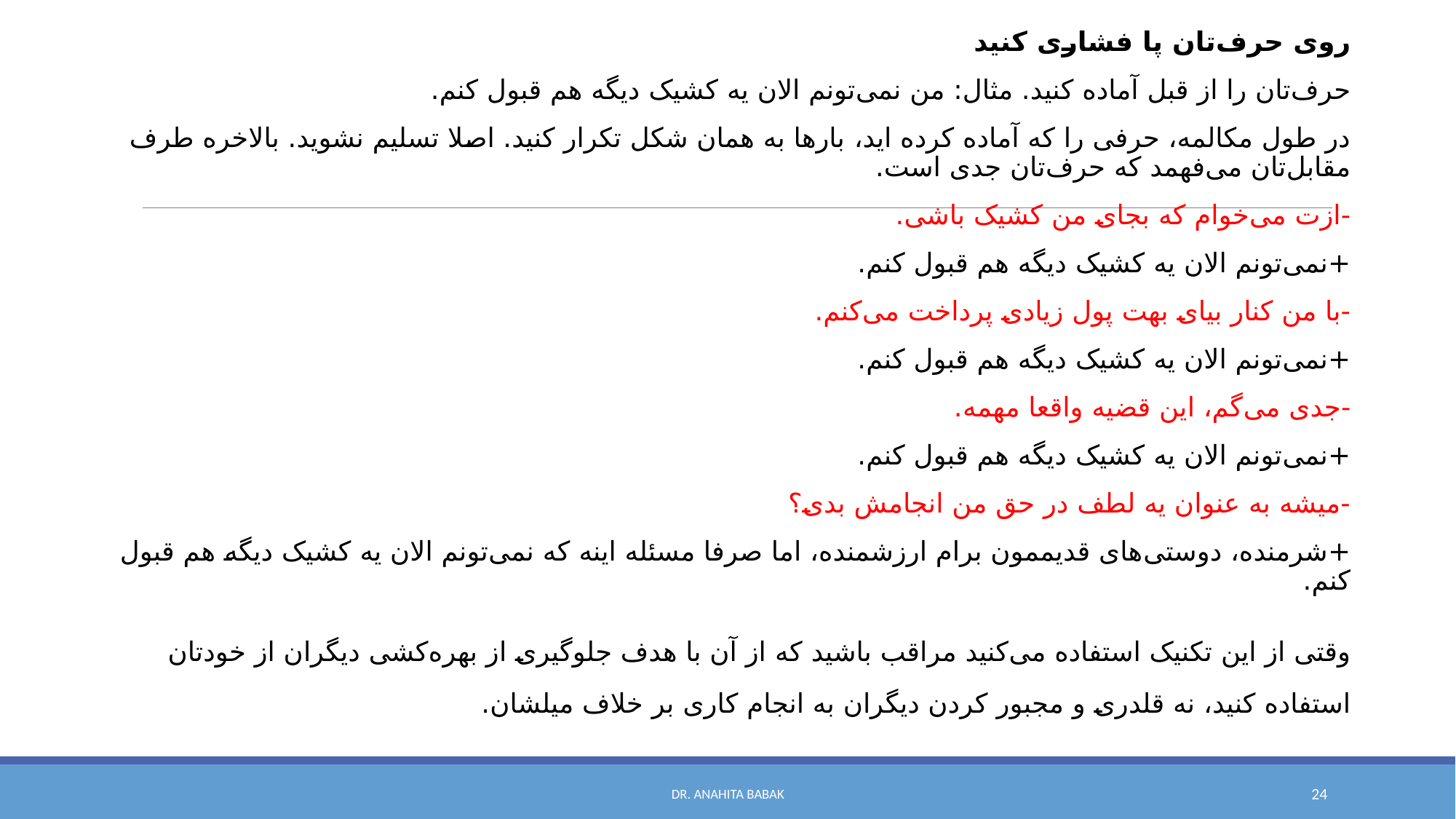

روی حرف‌تان پا فشاری کنید
حرف‌تان را از قبل آماده کنید. مثال:‌ من نمی‌تونم الان یه کشیک دیگه هم قبول کنم.
در طول مکالمه، حرفی را که آماده کرده اید،‌ بارها به همان شکل تکرار کنید. اصلا تسلیم نشوید. بالاخره طرف مقابل‌تان می‌فهمد که حرف‌تان جدی است.
-ازت می‌خوام که بجای من کشیک باشی.
+نمی‌تونم الان یه کشیک دیگه هم قبول کنم.
-با من کنار بیای بهت پول زیادی پرداخت می‌کنم.
+نمی‌تونم الان یه کشیک دیگه هم قبول کنم.
-جدی می‌گم، این قضیه واقعا مهمه.
+نمی‌تونم الان یه کشیک دیگه هم قبول کنم.
-میشه به عنوان یه لطف در حق من انجامش بدی؟
+شرمنده، دوستی‌های قدیممون برام ارزشمنده، اما صرفا مسئله اینه که نمی‌تونم الان یه کشیک دیگه هم قبول کنم.
وقتی از این تکنیک استفاده می‌کنید مراقب باشید که از آن با هدف جلوگیری از بهره‌کشی دیگران از خودتان استفاده کنید، نه قلدری و مجبور کردن دیگران به انجام کاری بر خلاف میلشان.

Dr. Anahita Babak
24